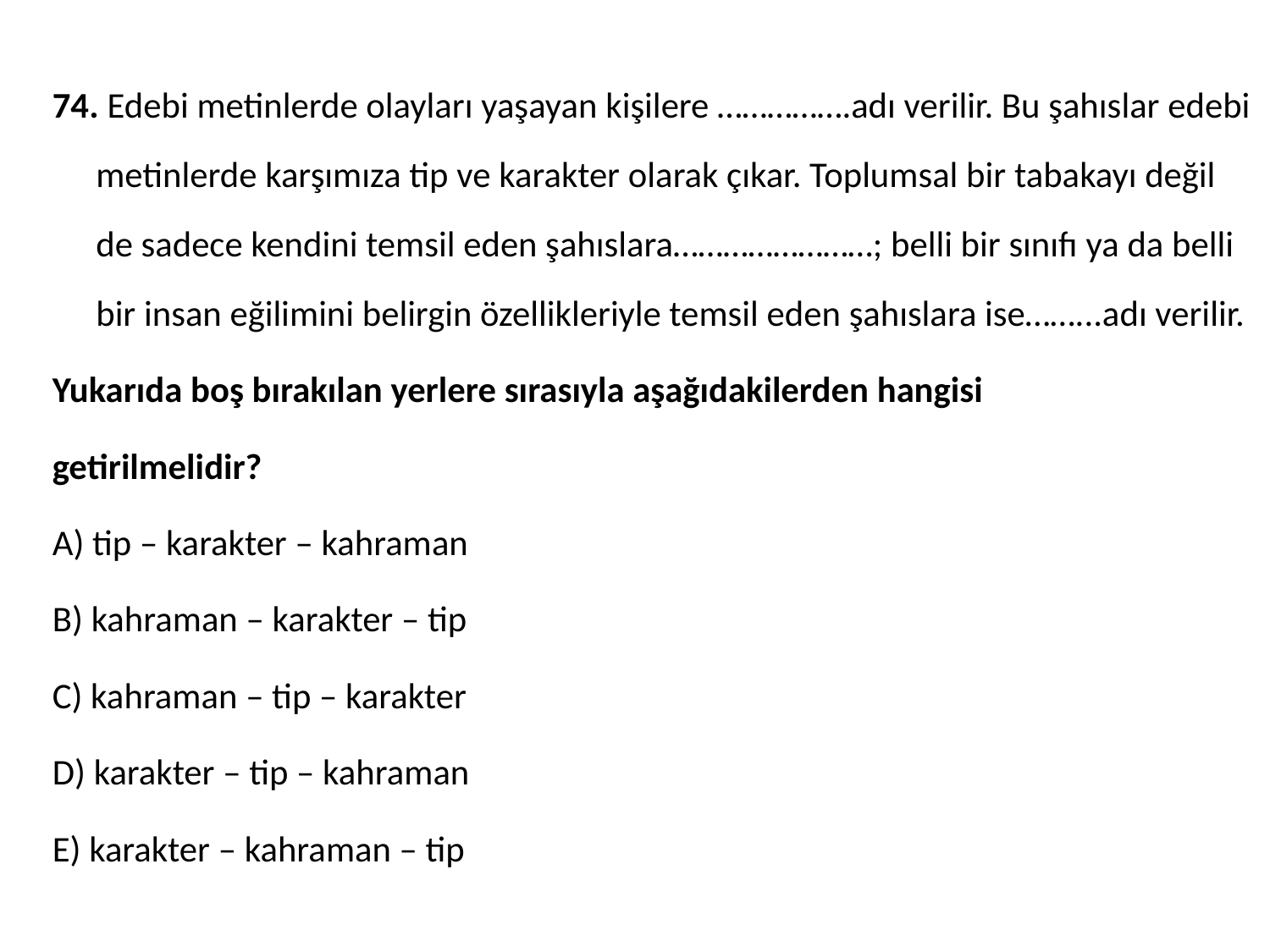

74. Edebi metinlerde olayları yaşayan kişilere …………….adı verilir. Bu şahıslar edebi metinlerde karşımıza tip ve karakter olarak çıkar. Toplumsal bir tabakayı değil de sadece kendini temsil eden şahıslara……………………; belli bir sınıfı ya da belli bir insan eğilimini belirgin özellikleriyle temsil eden şahıslara ise……...adı verilir.
Yukarıda boş bırakılan yerlere sırasıyla aşağıdakilerden hangisi
getirilmelidir?
A) tip – karakter – kahraman
B) kahraman – karakter – tip
C) kahraman – tip – karakter
D) karakter – tip – kahraman
E) karakter – kahraman – tip